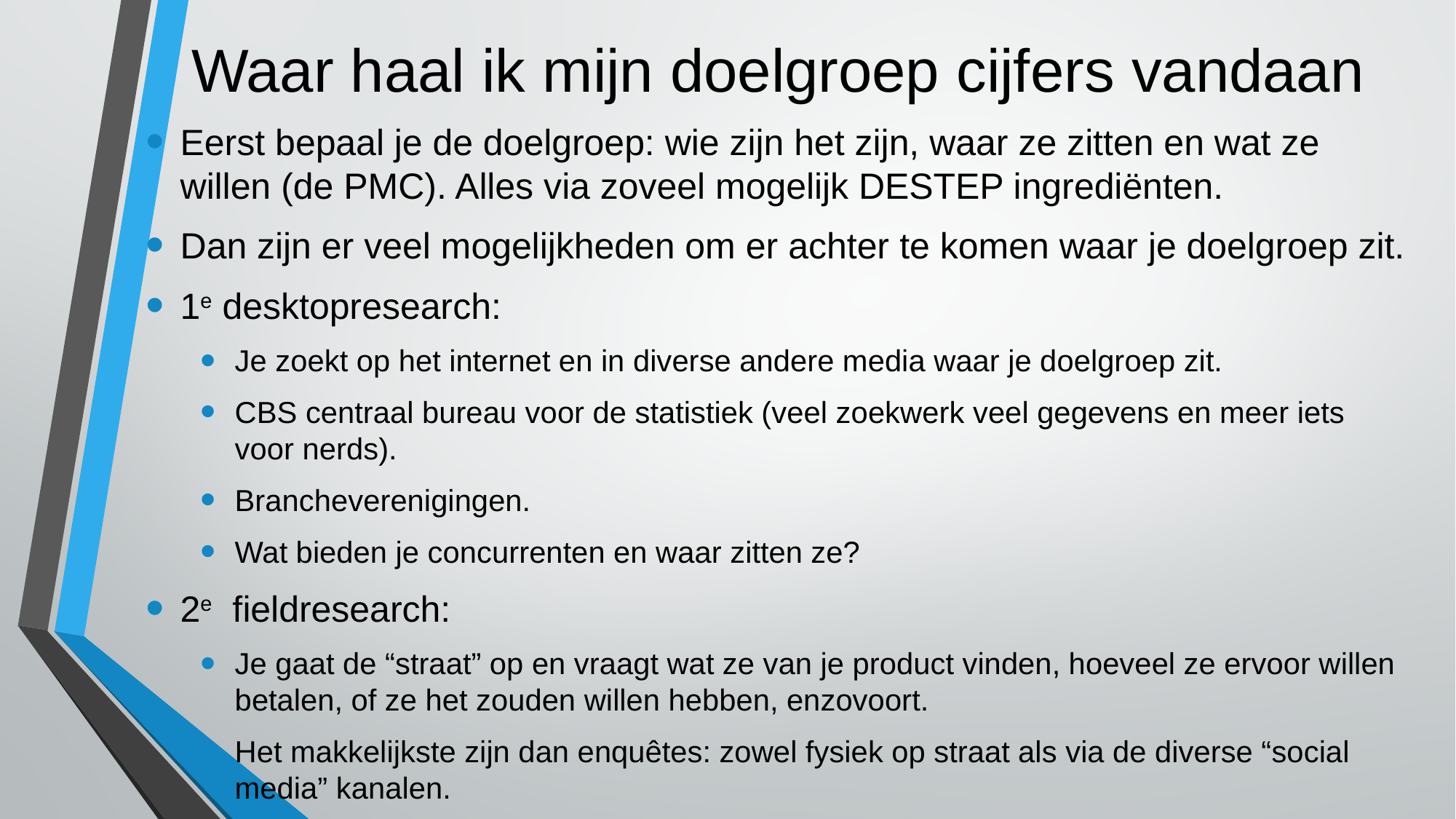

# Waar haal ik mijn doelgroep cijfers vandaan
Eerst bepaal je de doelgroep: wie zijn het zijn, waar ze zitten en wat ze willen (de PMC). Alles via zoveel mogelijk DESTEP ingrediënten.
Dan zijn er veel mogelijkheden om er achter te komen waar je doelgroep zit.
1e desktopresearch:
Je zoekt op het internet en in diverse andere media waar je doelgroep zit.
CBS centraal bureau voor de statistiek (veel zoekwerk veel gegevens en meer iets voor nerds).
Brancheverenigingen.
Wat bieden je concurrenten en waar zitten ze?
2e  fieldresearch:
Je gaat de “straat” op en vraagt wat ze van je product vinden, hoeveel ze ervoor willen betalen, of ze het zouden willen hebben, enzovoort.
Het makkelijkste zijn dan enquêtes: zowel fysiek op straat als via de diverse “social media” kanalen.